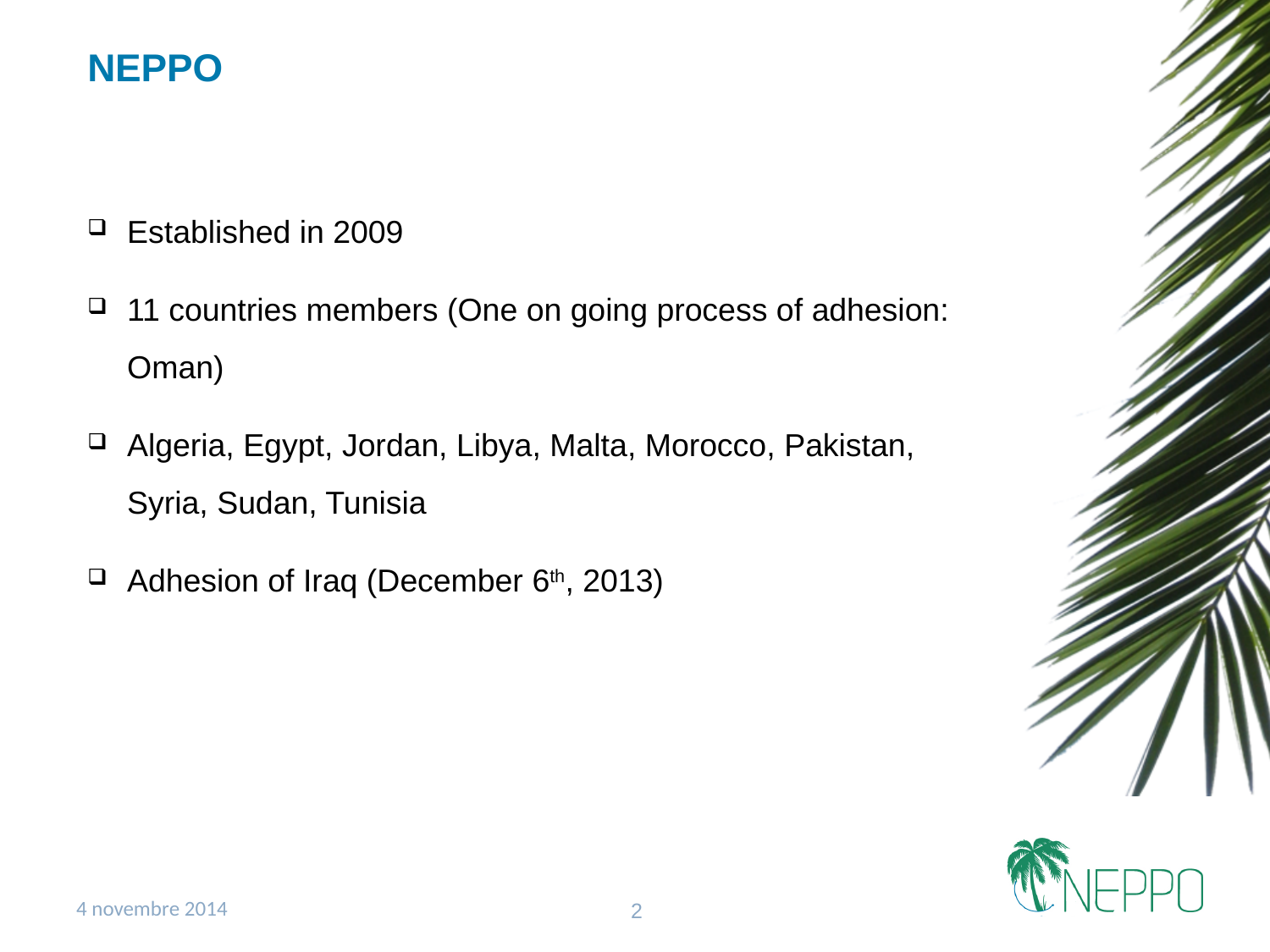

# NEPPO
Established in 2009
11 countries members (One on going process of adhesion: Oman)
Algeria, Egypt, Jordan, Libya, Malta, Morocco, Pakistan, Syria, Sudan, Tunisia
Adhesion of Iraq (December 6th, 2013)
4 novembre 2014
2